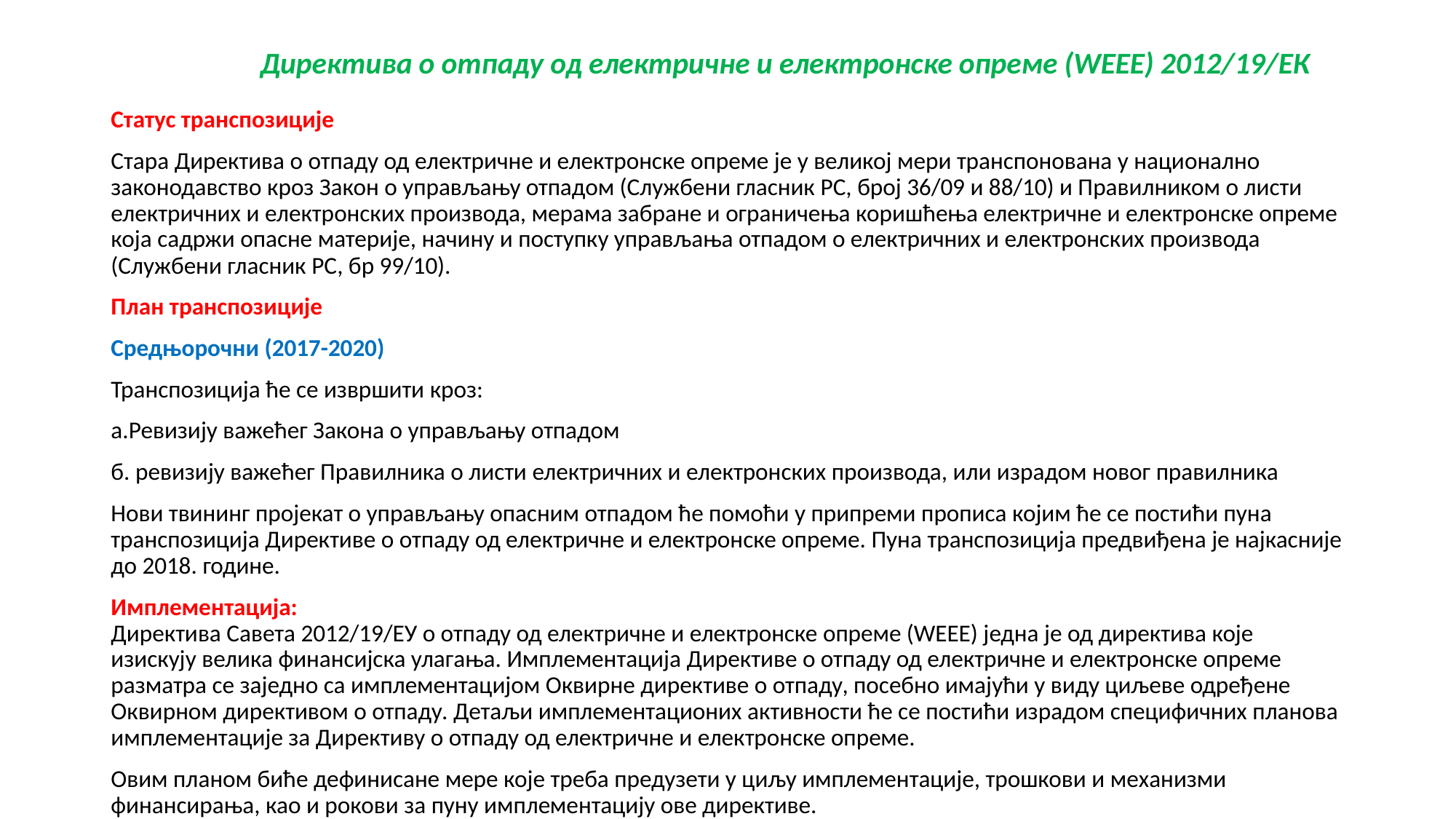

# Директива о отпаду од електричне и електронске опреме (WEEE) 2012/19/ЕК
Статус транспозиције
Стара Директива о отпаду од електричне и електронске опреме је у великој мери транспонована у национално законодавство кроз Закон о управљању отпадом (Службени гласник РС, број 36/09 и 88/10) и Правилником о листи електричних и електронских производа, мерама забране и ограничења коришћења електричне и електронске опреме која садржи опасне материје, начину и поступку управљања отпадом о електричних и електронских производа (Службени гласник РС, бр 99/10).
План транспозиције
Средњорочни (2017-2020)
Транспозиција ће се извршити кроз:
a.Ревизију важећег Закона о управљању отпадом
б. ревизију важећег Правилника о листи електричних и електронских производа, или израдом новог правилника
Нови твининг пројекат о управљању опасним отпадом ће помоћи у припреми прописа којим ће се постићи пуна транспозиција Директиве о отпаду од електричне и електронске опреме. Пуна транспозиција предвиђена је најкасније до 2018. године.
Имплементација:
Директива Савета 2012/19/EУ о отпаду од електричне и електронске опреме (WEEE) једна је од директива које изискују велика финансијска улагања. Имплементација Директиве о отпаду од електричне и електронске опреме разматра се заједно са имплементацијом Оквирне директиве о отпаду, посебно имајући у виду циљеве одређене Оквирном директивом о отпаду. Детаљи имплементационих активности ће се постићи израдом специфичних планова имплементације за Директиву о отпаду од електричне и електронске опреме.
Овим планом биће дефинисане мере које треба предузети у циљу имплементације, трошкови и механизми финансирања, као и рокови за пуну имплементацију ове директиве.